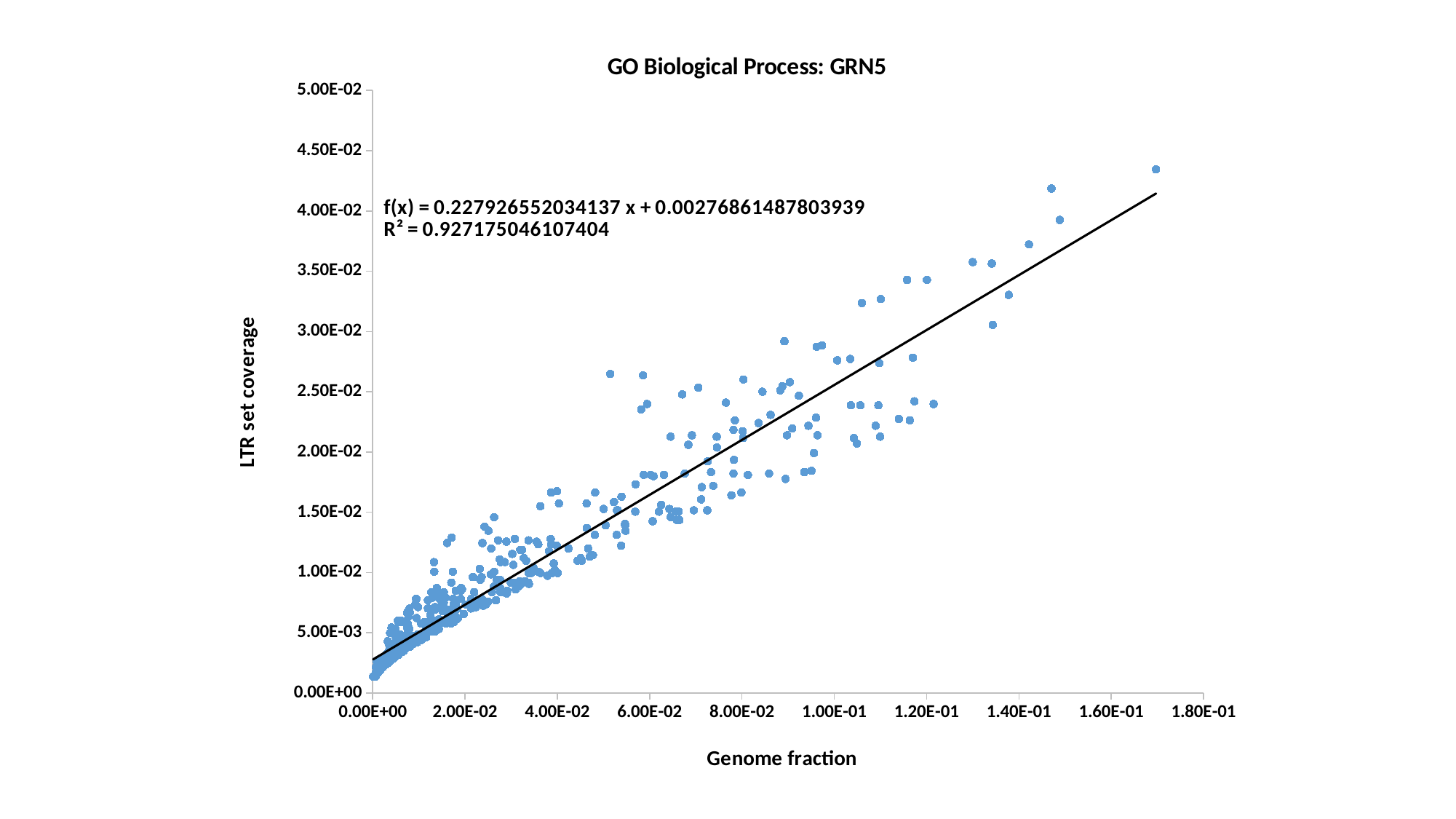

### Chart: GO Biological Process: GRN5

| Category | LTR fraction |
|---|---|